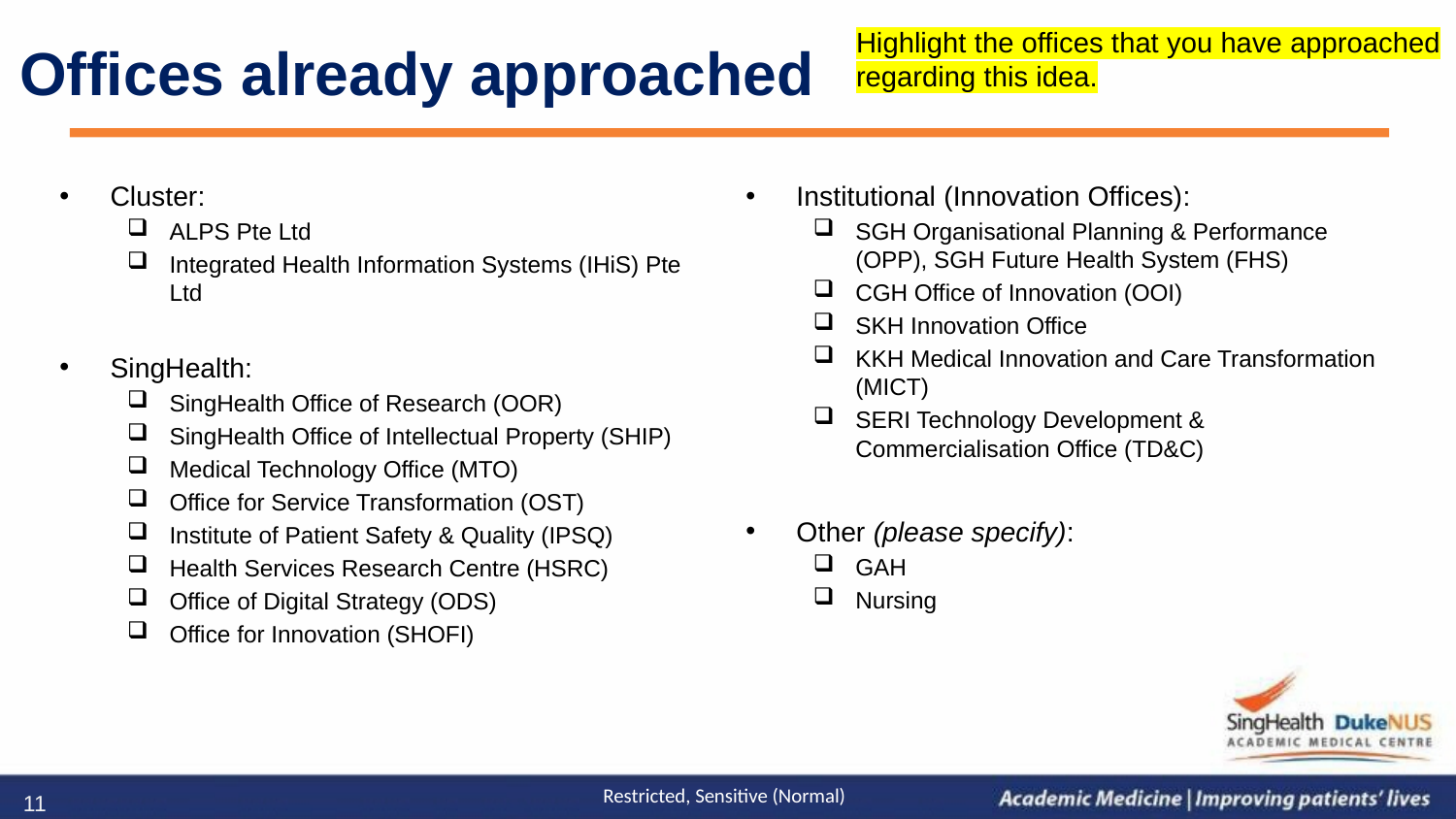

# Offices already approached
Highlight the offices that you have approached regarding this idea.
Cluster:
ALPS Pte Ltd
Integrated Health Information Systems (IHiS) Pte Ltd

SingHealth:
SingHealth Office of Research (OOR)
SingHealth Office of Intellectual Property (SHIP)
Medical Technology Office (MTO)
Office for Service Transformation (OST)
Institute of Patient Safety & Quality (IPSQ)
Health Services Research Centre (HSRC)
Office of Digital Strategy (ODS)
Office for Innovation (SHOFI)

Institutional (Innovation Offices):
SGH Organisational Planning & Performance (OPP), SGH Future Health System (FHS)
CGH Office of Innovation (OOI)
SKH Innovation Office
KKH Medical Innovation and Care Transformation (MICT)
SERI Technology Development & Commercialisation Office (TD&C)

Other (please specify):
GAH
Nursing